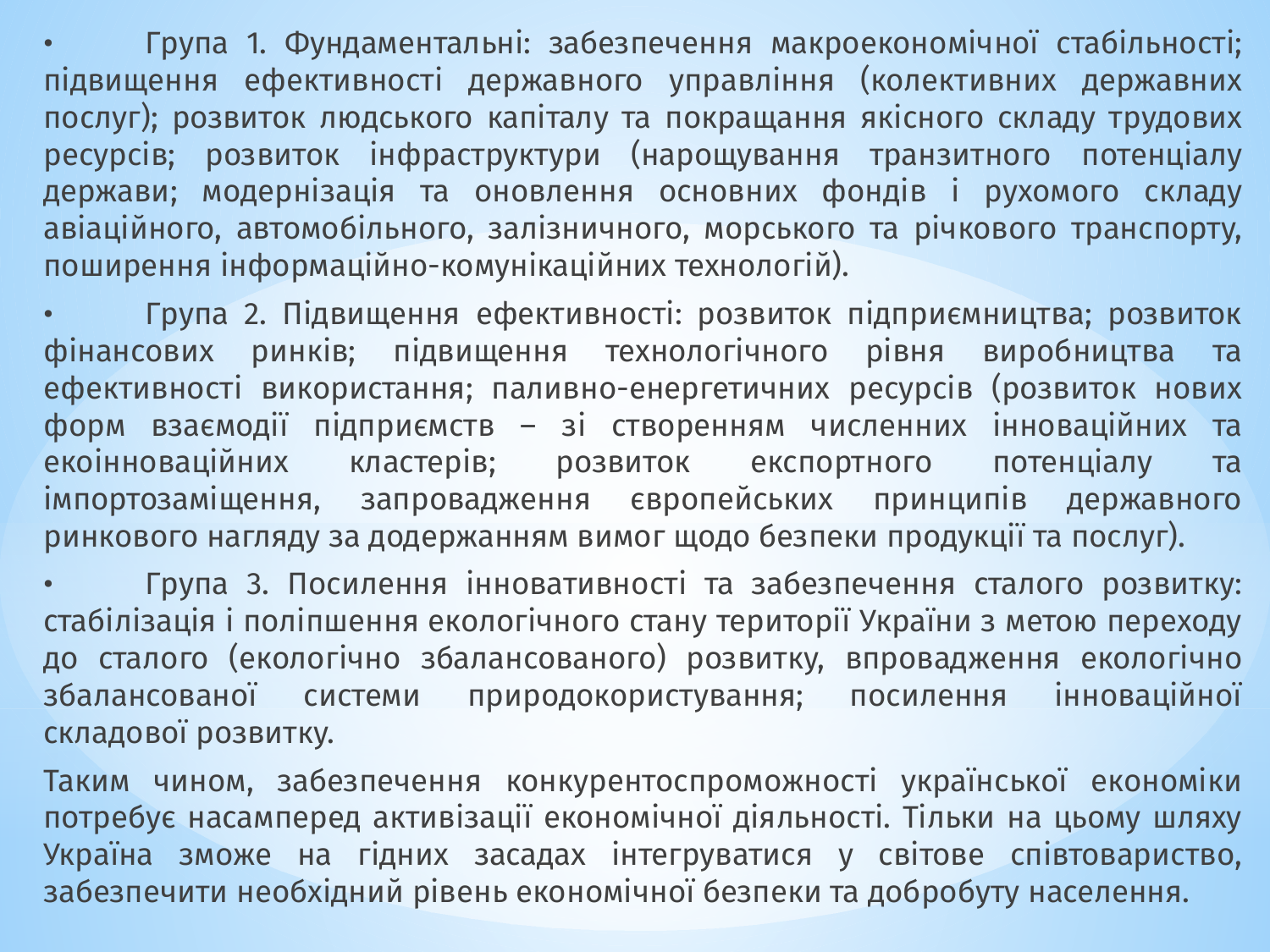

•	Група 1. Фундаментальні: забезпечення макроекономічної стабільності; підвищення ефективності державного управління (колективних державних послуг); розвиток людського капіталу та покращання якісного складу трудових ресурсів; розвиток інфраструктури (нарощування транзитного потенціалу держави; модернізація та оновлення основних фондів і рухомого складу авіаційного, автомобільного, залізничного, морського та річкового транспорту, поширення інформаційно-комунікаційних технологій).
•	Група 2. Підвищення ефективності: розвиток підприємництва; розвиток фінансових ринків; підвищення технологічного рівня виробництва та ефективності використання; паливно-енергетичних ресурсів (розвиток нових форм взаємодії підприємств – зі створенням численних інноваційних та екоінноваційних кластерів; розвиток експортного потенціалу та імпортозаміщення, запровадження європейських принципів державного ринкового нагляду за додержанням вимог щодо безпеки продукції та послуг).
•	Група 3. Посилення інновативності та забезпечення сталого розвитку: стабілізація і поліпшення екологічного стану території України з метою переходу до сталого (екологічно збалансованого) розвитку, впровадження екологічно збалансованої системи природокористування; посилення інноваційної складової розвитку.
Таким чином, забезпечення конкурентоспроможності української економіки потребує насамперед активізації економічної діяльності. Тільки на цьому шляху Україна зможе на гідних засадах інтегруватися у світове співтовариство, забезпечити необхідний рівень економічної безпеки та добробуту населення.